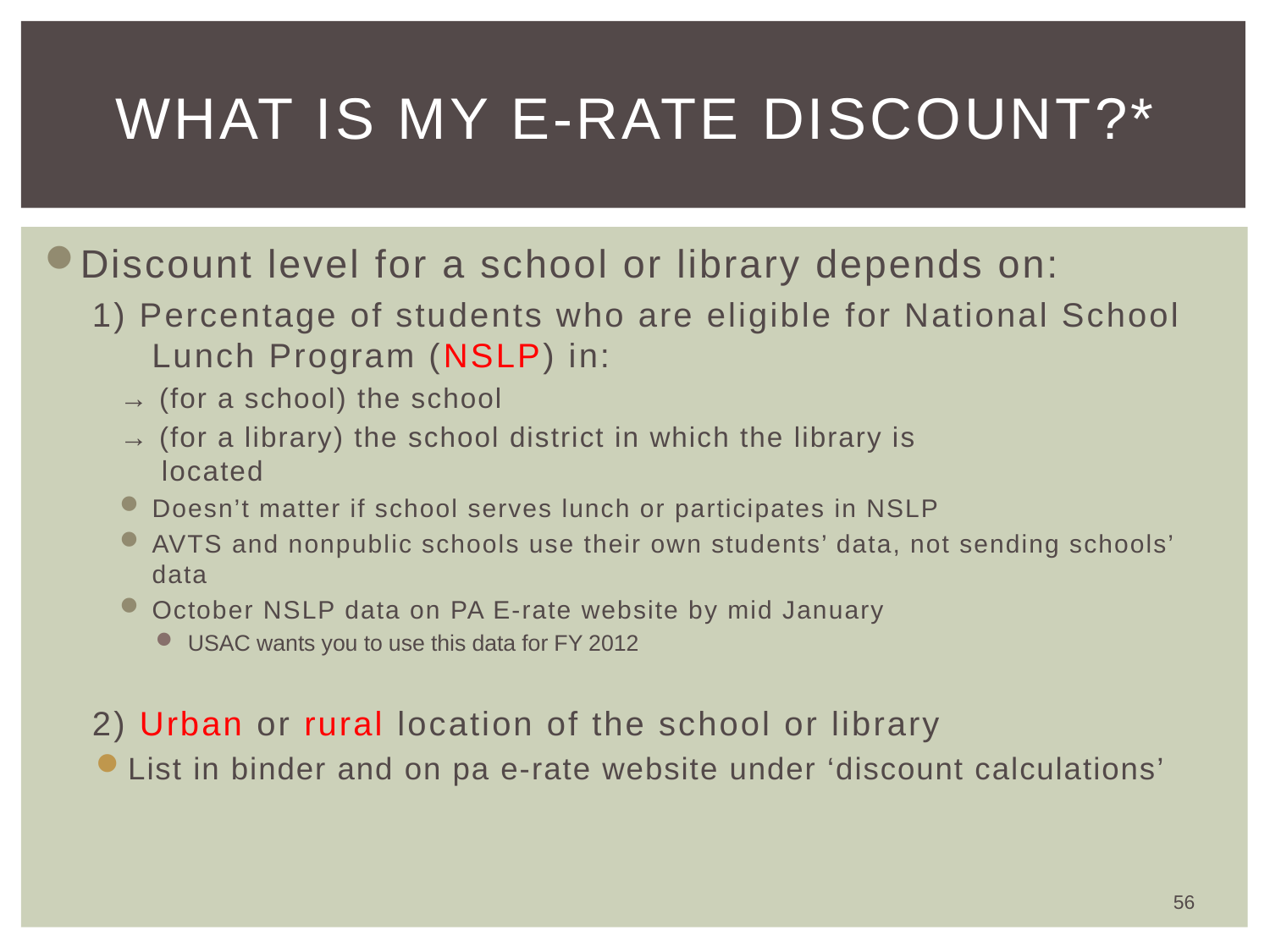

# What is My E-rate Discount?*
Discount level for a school or library depends on:
	 1) Percentage of students who are eligible for National School
      Lunch Program (NSLP) in:
→ (for a school) the school
→ (for a library) the school district in which the library is
 located
Doesn’t matter if school serves lunch or participates in NSLP
AVTS and nonpublic schools use their own students’ data, not sending schools’ data
October NSLP data on PA E-rate website by mid January
USAC wants you to use this data for FY 2012

	 2) Urban or rural location of the school or library
List in binder and on pa e-rate website under ‘discount calculations’
56